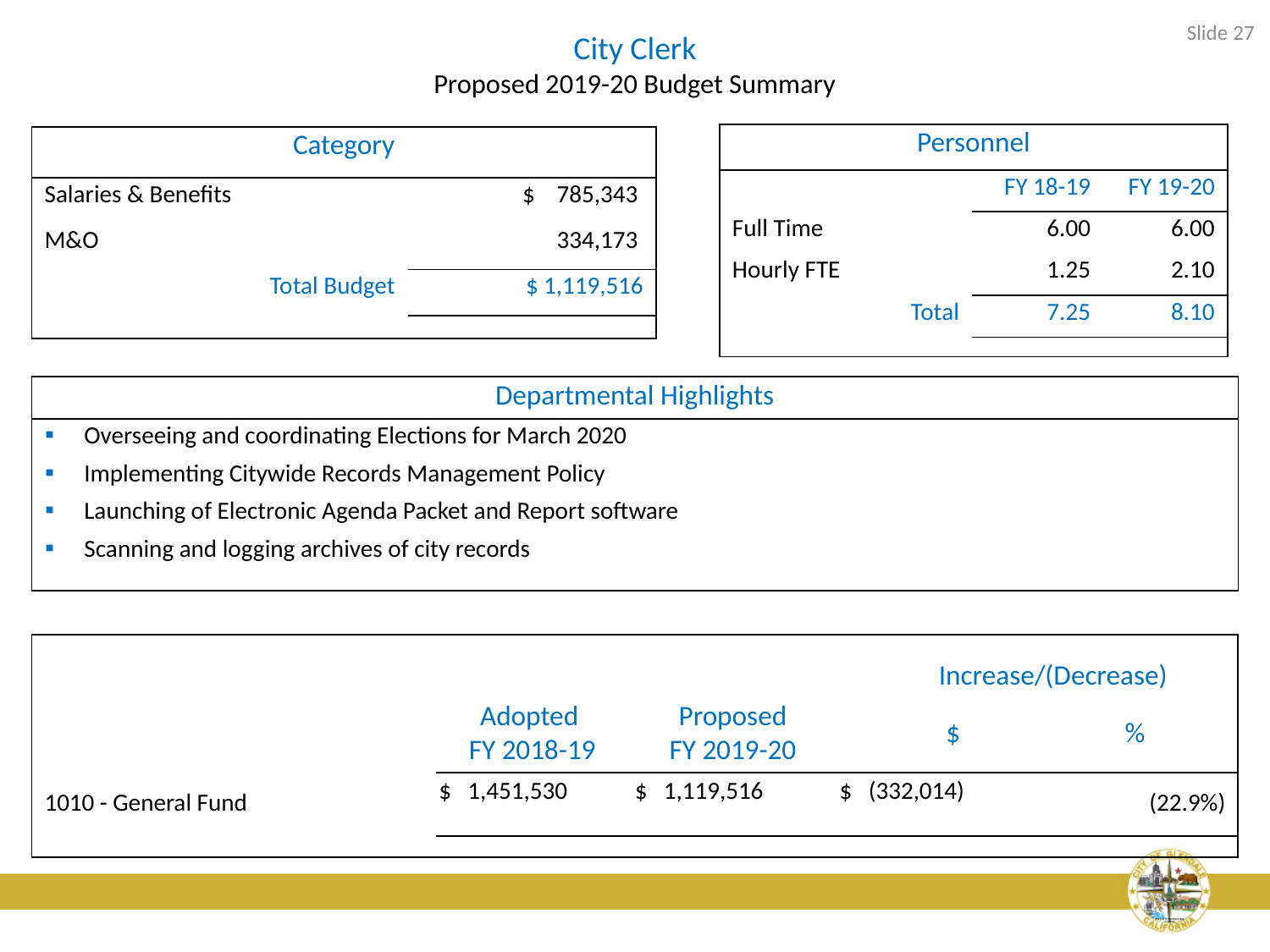

Slide 27
# City Clerk Proposed 2019-20 Budget Summary
| Personnel |  |  |
| --- | --- | --- |
|  | FY 18-19 | FY 19-20 |
| Full Time | 6.00 | 6.00 |
| Hourly FTE | 1.25 | 2.10 |
| Total | 7.25 | 8.10 |
|  |  |  |
| Category |  |
| --- | --- |
| Salaries & Benefits | $ 785,343 |
| M&O | 334,173 |
| Total Budget | $ 1,119,516 |
|  |  |
| Departmental Highlights |
| --- |
| Overseeing and coordinating Elections for March 2020 |
| Implementing Citywide Records Management Policy |
| Launching of Electronic Agenda Packet and Report software |
| Scanning and logging archives of city records |
|  |
|  | Adopted FY 2018-19 | Proposed FY 2019-20 | Increase/(Decrease) |  |
| --- | --- | --- | --- | --- |
|  |  |  | $ | % |
| 1010 - General Fund | $ 1,451,530 | $ 1,119,516 | $ (332,014) | (22.9%) |
|  |  |  |  |  |